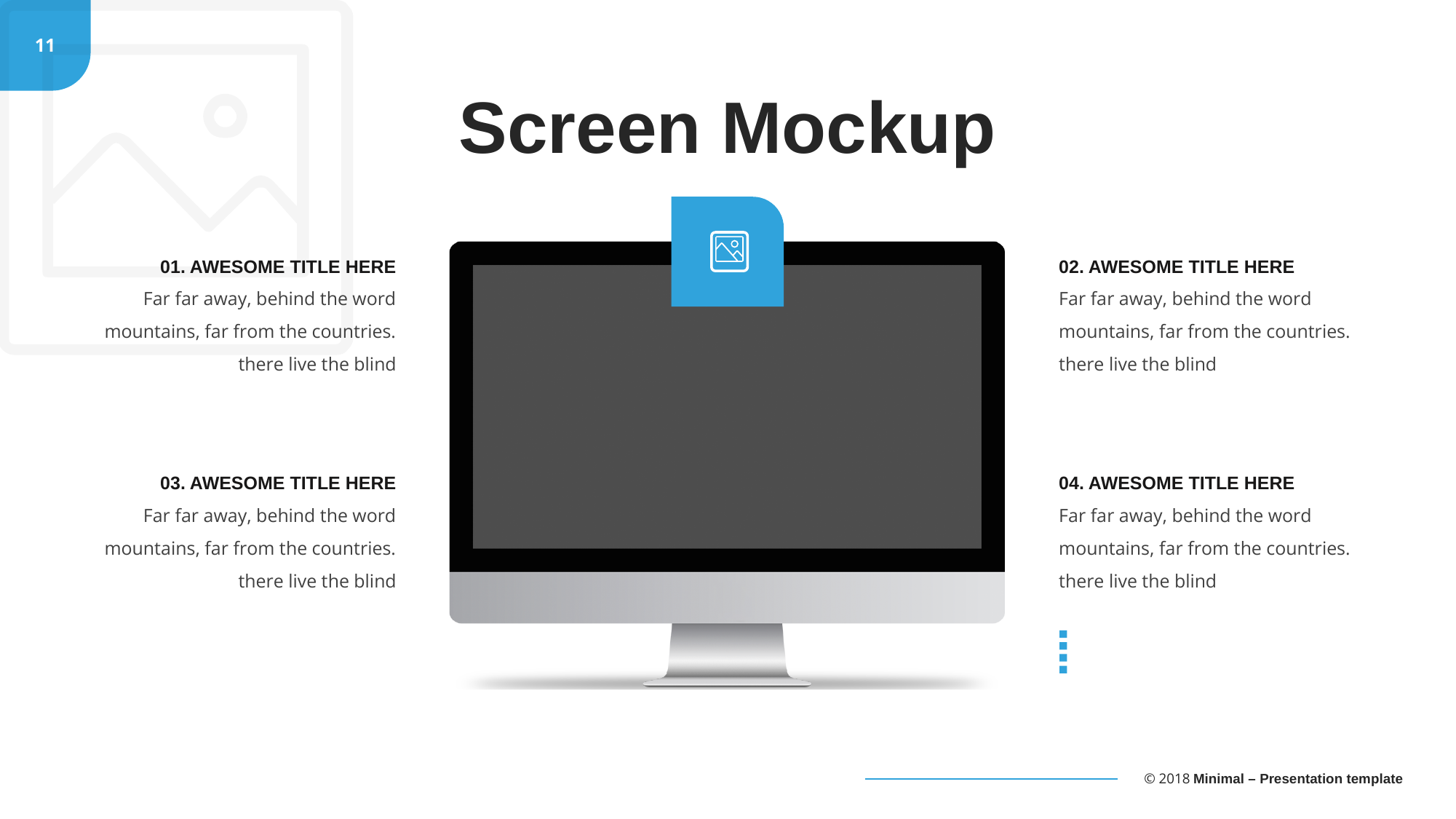

Screen Mockup

01. AWESOME TITLE HERE
Far far away, behind the word mountains, far from the countries. there live the blind
02. AWESOME TITLE HERE
Far far away, behind the word mountains, far from the countries. there live the blind

03. AWESOME TITLE HERE
Far far away, behind the word mountains, far from the countries. there live the blind
04. AWESOME TITLE HERE
Far far away, behind the word mountains, far from the countries. there live the blind